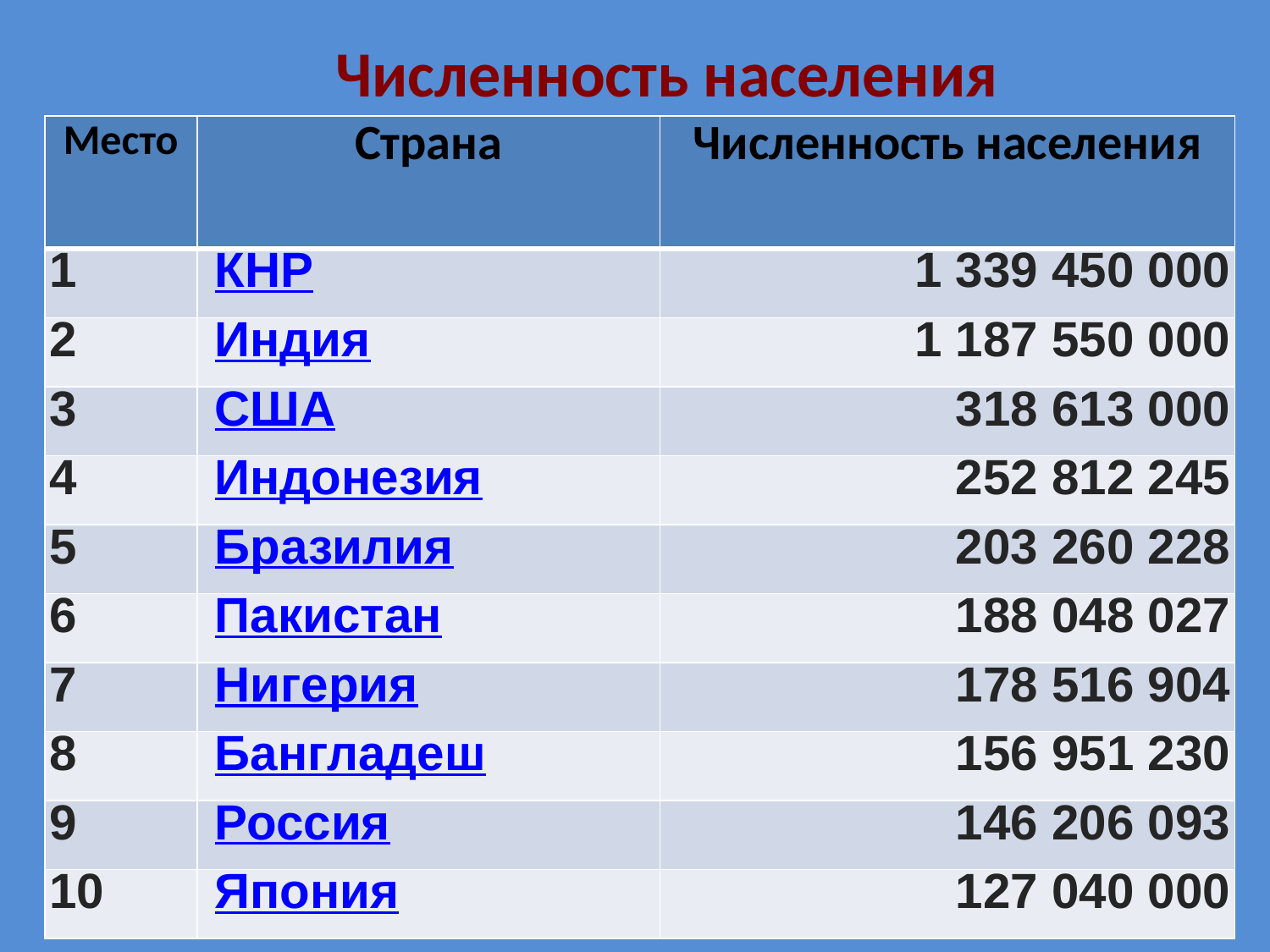

# Численность населения
| Место | Страна | Численность населения |
| --- | --- | --- |
| 1 | КНР | 1 339 450 000 |
| 2 | Индия | 1 187 550 000 |
| 3 | США | 318 613 000 |
| 4 | Индонезия | 252 812 245 |
| 5 | Бразилия | 203 260 228 |
| 6 | Пакистан | 188 048 027 |
| 7 | Нигерия | 178 516 904 |
| 8 | Бангладеш | 156 951 230 |
| 9 | Россия | 146 206 093 |
| 10 | Япония | 127 040 000 |